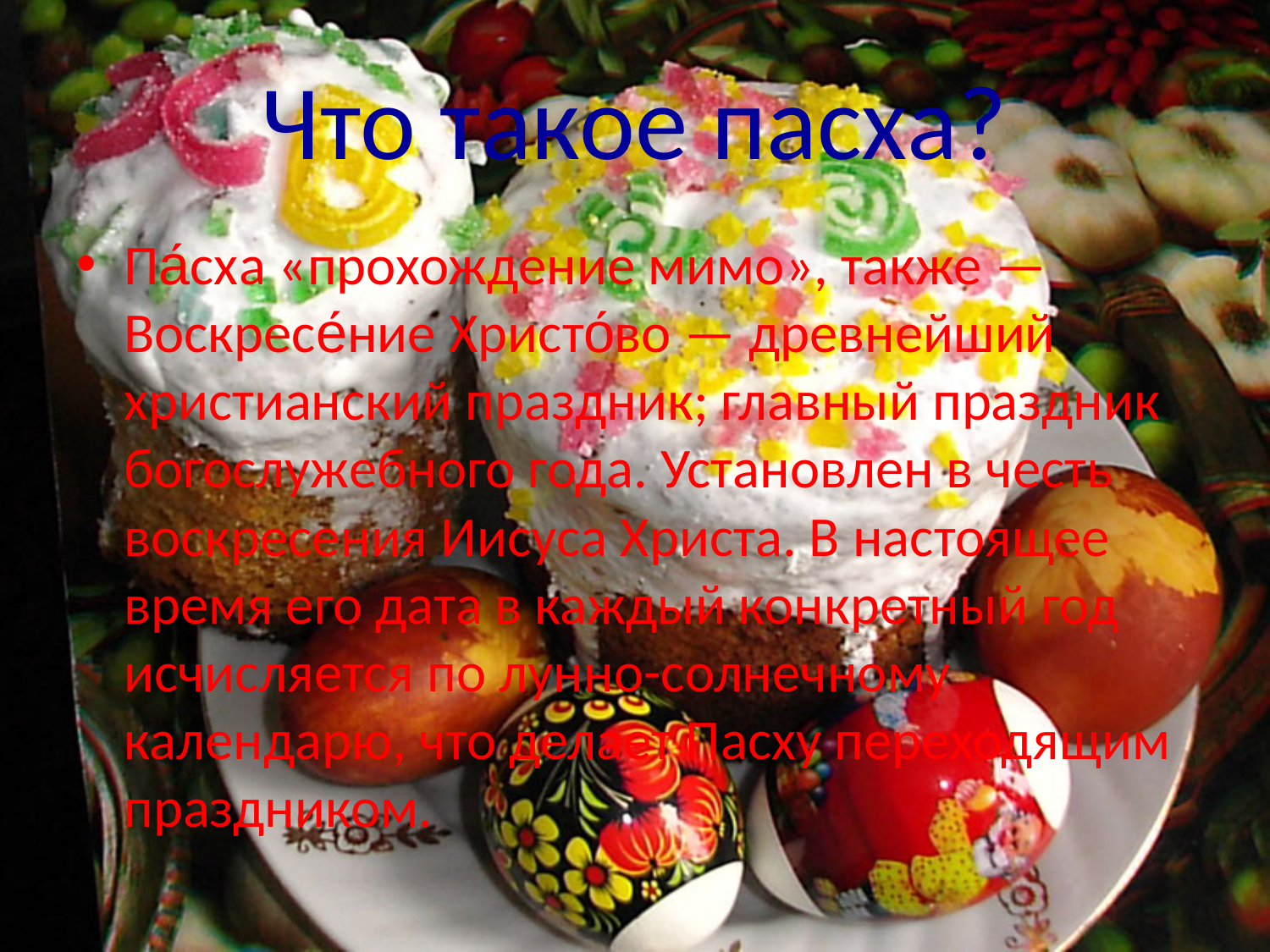

# Что такое пасха?
Па́сха «прохождение мимо», также — Воскресе́ние Христо́во — древнейший христианский праздник; главный праздник богослужебного года. Установлен в честь воскресения Иисуса Христа. В настоящее время его дата в каждый конкретный год исчисляется по лунно-солнечному календарю, что делает Пасху переходящим праздником.